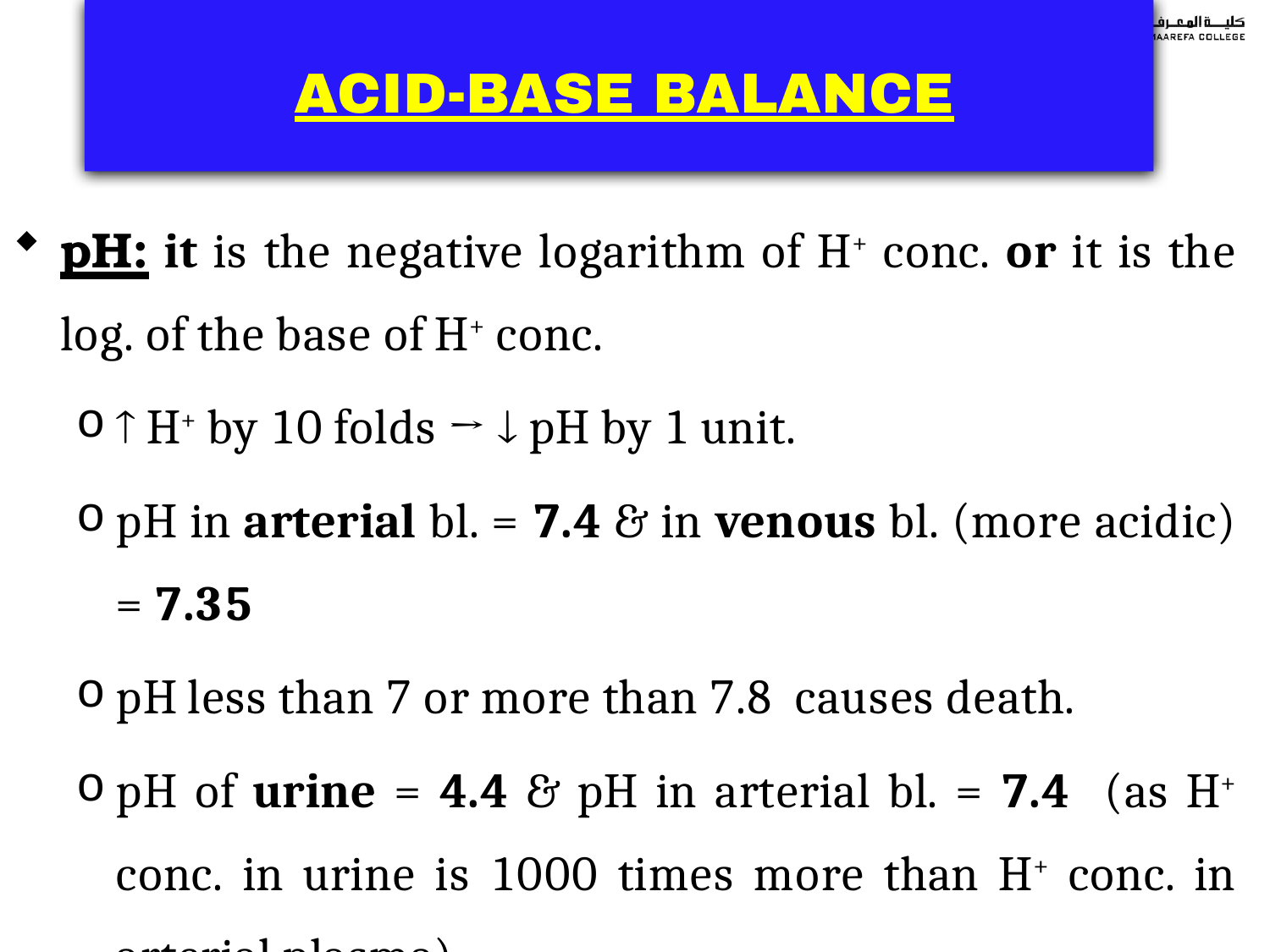

# ACID-BASE BALANCE

pH: it is the negative logarithm of H+ conc. or it is the log. of the base of H+ conc.
↑ H+ by 10 folds → ↓ pH by 1 unit.
pH in arterial bl. = 7.4 & in venous bl. (more acidic) = 7.35
pH less than 7 or more than 7.8  causes death.
pH of urine = 4.4 & pH in arterial bl. = 7.4  (as H+ conc. in urine is 1000 times more than H+ conc. in arterial plasma).